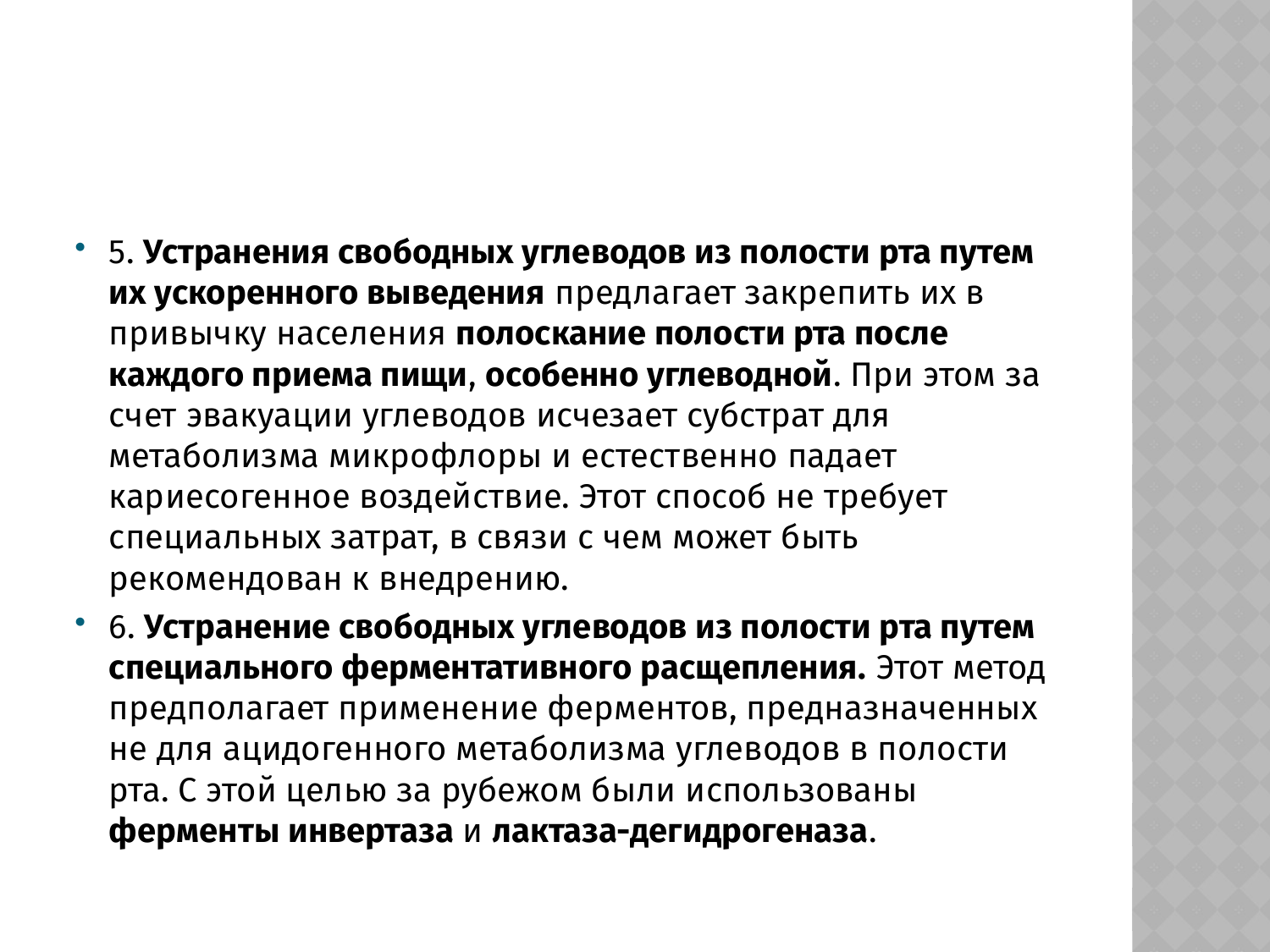

#
5. Устранения свободных углеводов из полости рта путем их ускоренного выведения предлагает закрепить их в привычку населения полоскание полости рта после каждого приема пищи, особенно углеводной. При этом за счет эвакуации углеводов исчезает субстрат для метаболизма микрофлоры и естественно падает кариесогенное воздействие. Этот способ не требует специальных затрат, в связи с чем может быть рекомендован к внедрению.
6. Устранение свободных углеводов из полости рта путем специального ферментативного расщепления. Этот метод предполагает применение ферментов, предназначенных не для ацидогенного метаболизма углеводов в полости рта. С этой целью за рубежом были использованы ферменты инвертаза и лактаза-дегидрогеназа.